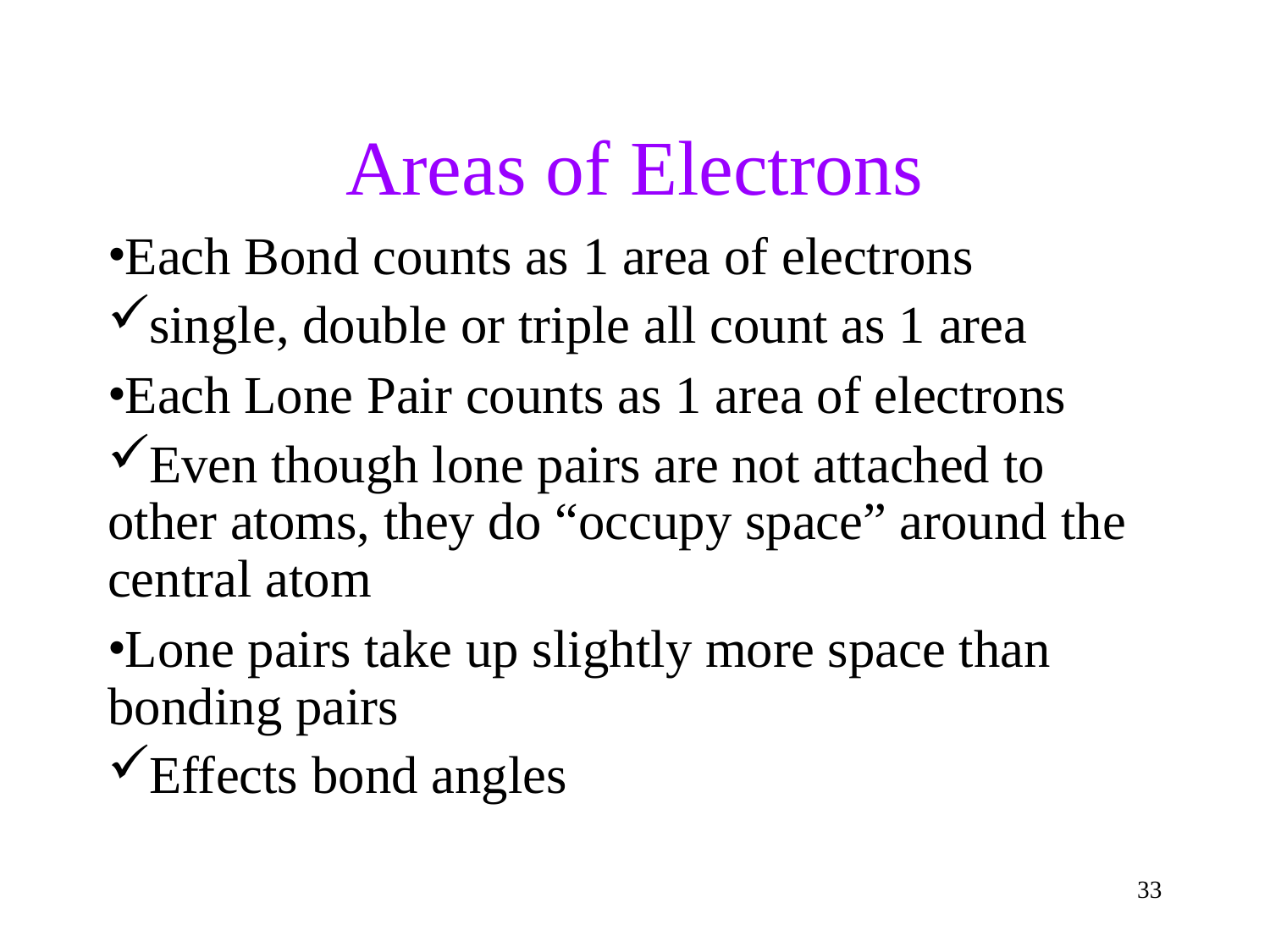

Areas of Electrons
Each Bond counts as 1 area of electrons
single, double or triple all count as 1 area
Each Lone Pair counts as 1 area of electrons
Even though lone pairs are not attached to other atoms, they do “occupy space” around the central atom
Lone pairs take up slightly more space than bonding pairs
Effects bond angles
33